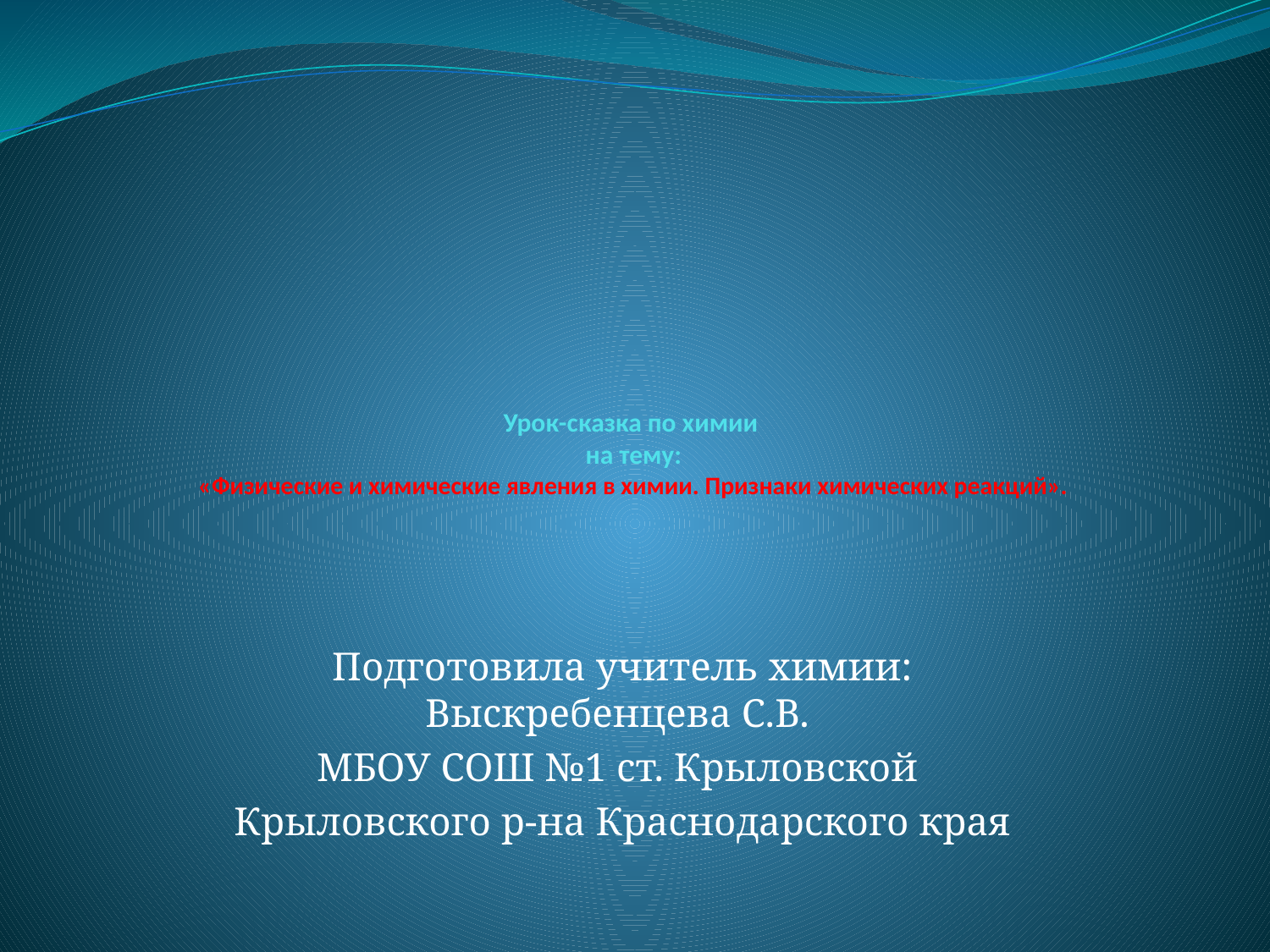

# Урок-сказка по химии на тему: «Физические и химические явления в химии. Признаки химических реакций».

Подготовила учитель химии: Выскребенцева С.В.
МБОУ СОШ №1 ст. Крыловской
Крыловского р-на Краснодарского края